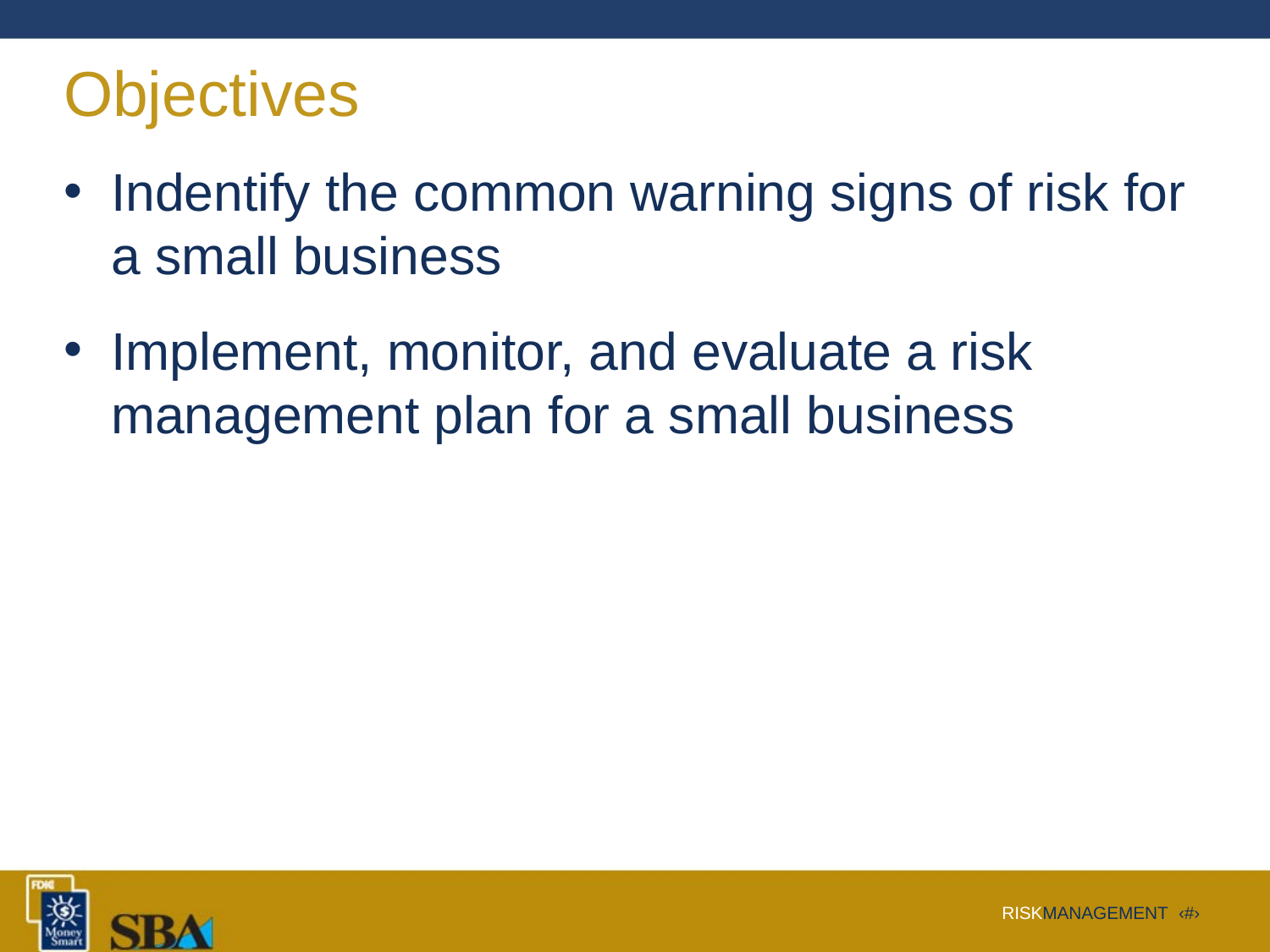

# Objectives
Indentify the common warning signs of risk for a small business
Implement, monitor, and evaluate a risk management plan for a small business